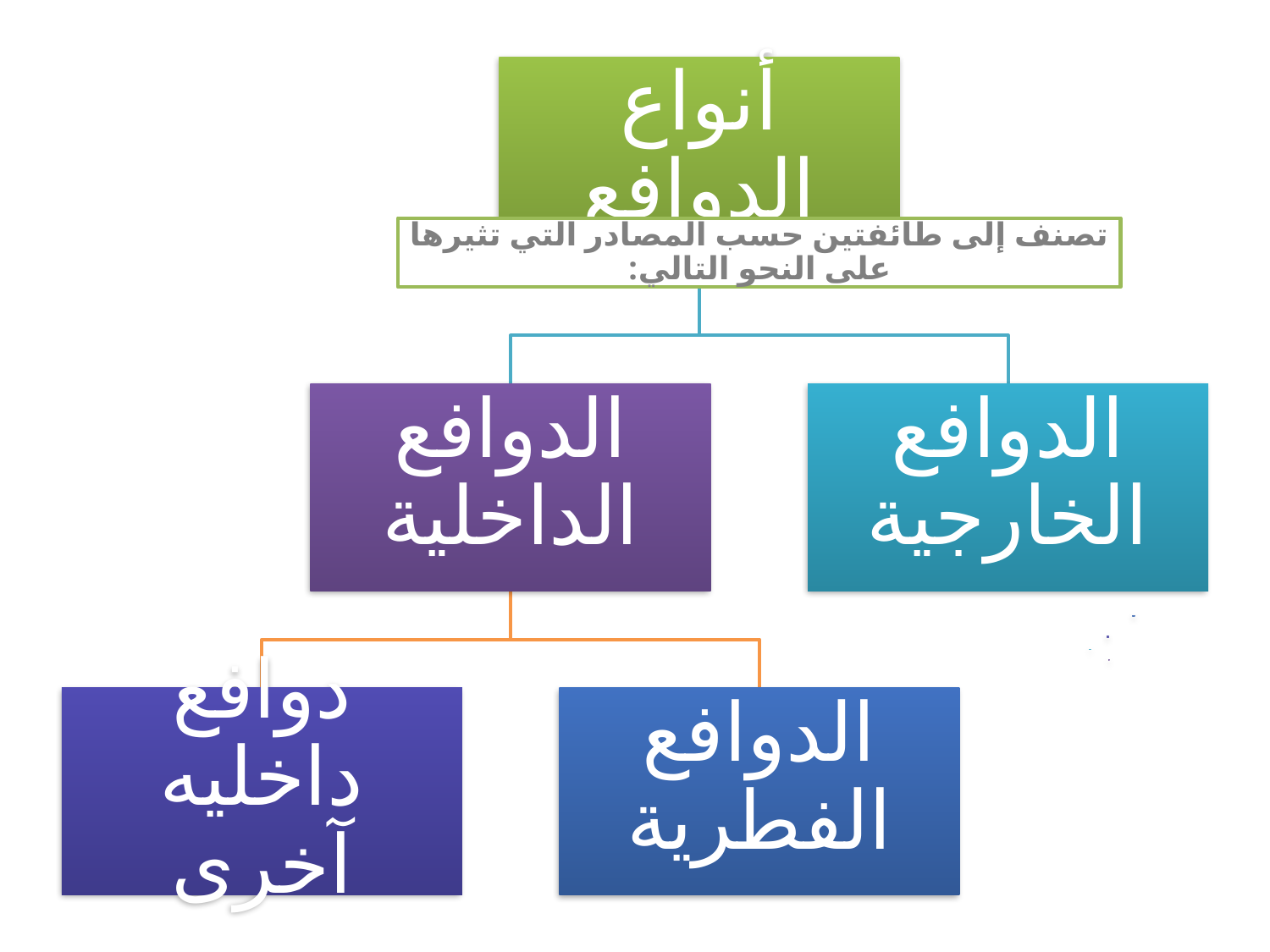

أنواع الدوافع
تصنف إلى طائفتين حسب المصادر التي تثيرها على النحو التالي:
الدوافع الداخلية

دوافع داخليه آخرى

الدوافع الفطرية

الدوافع الخارجية